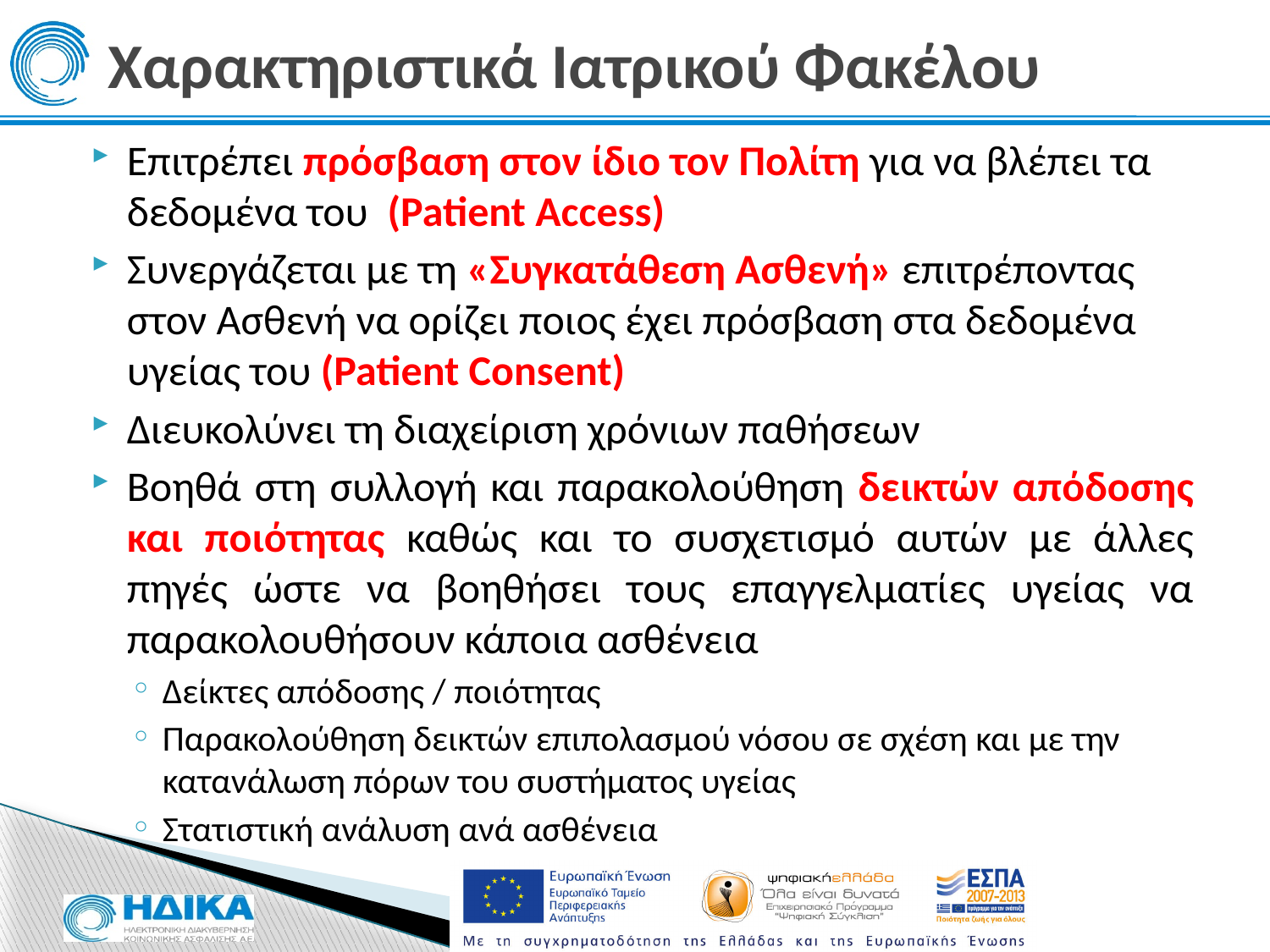

# Χαρακτηριστικά Ιατρικού Φακέλου
Επιτρέπει πρόσβαση στον ίδιο τον Πολίτη για να βλέπει τα δεδομένα του  (Patient Access)
Συνεργάζεται με τη «Συγκατάθεση Ασθενή» επιτρέποντας στον Ασθενή να ορίζει ποιος έχει πρόσβαση στα δεδομένα υγείας του (Patient Consent)
Διευκολύνει τη διαχείριση χρόνιων παθήσεων
Βοηθά στη συλλογή και παρακολούθηση δεικτών απόδοσης και ποιότητας καθώς και το συσχετισμό αυτών με άλλες πηγές ώστε να βοηθήσει τους επαγγελματίες υγείας να παρακολουθήσουν κάποια ασθένεια
Δείκτες απόδοσης / ποιότητας
Παρακολούθηση δεικτών επιπολασμού νόσου σε σχέση και με την κατανάλωση πόρων του συστήματος υγείας
Στατιστική ανάλυση ανά ασθένεια